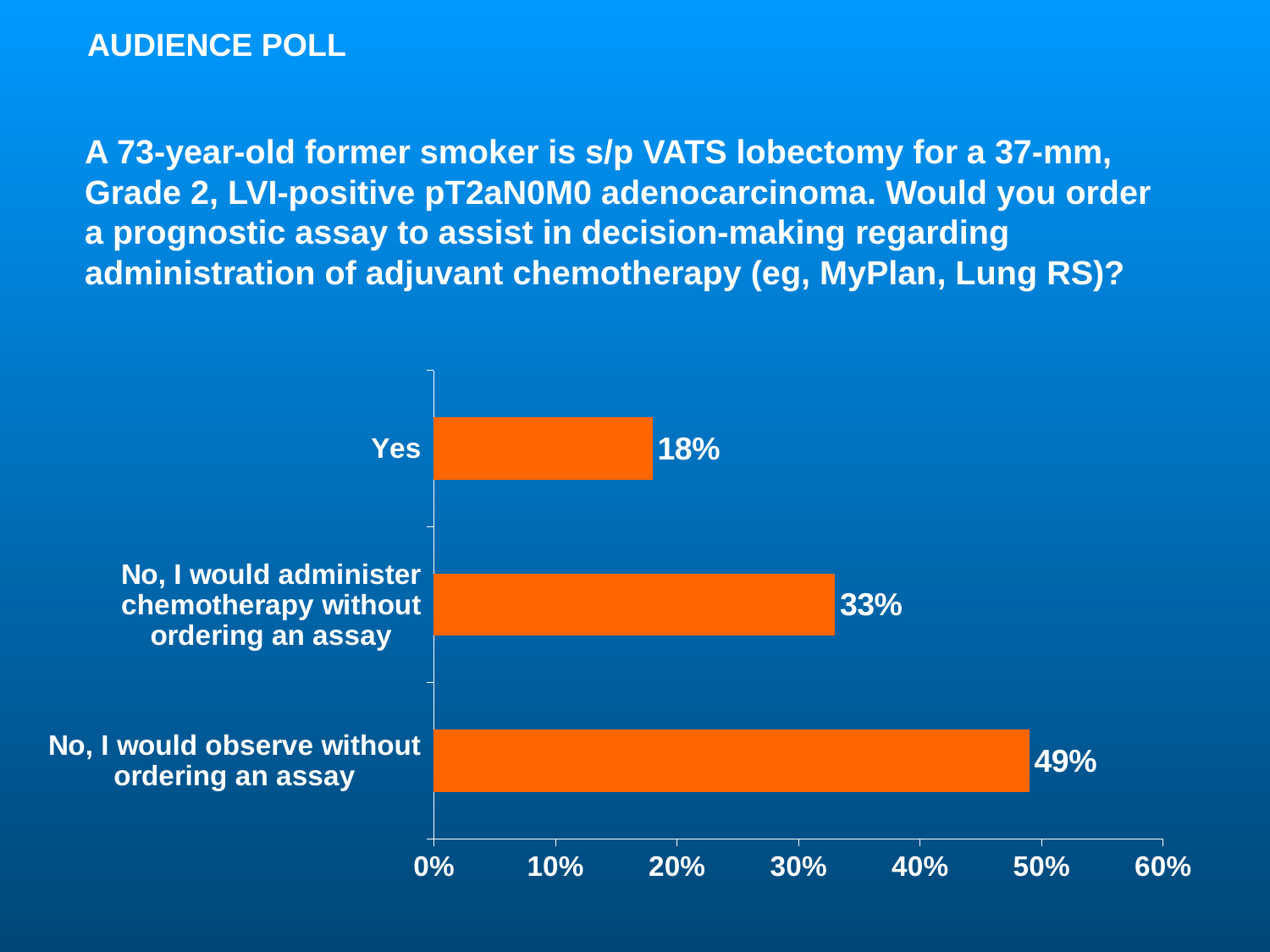

AUDIENCE POLL
A 73-year-old former smoker is s/p VATS lobectomy for a 37-mm, Grade 2, LVI-positive pT2aN0M0 adenocarcinoma. Would you order a prognostic assay to assist in decision-making regarding administration of adjuvant chemotherapy (eg, MyPlan, Lung RS)?

### Chart

| Category | Series 1 |
|---|---|
| No, I would observe without ordering an assay | 0.49 |
| No, I would administer chemotherapy without ordering an assay | 0.33 |
| Yes | 0.18 |